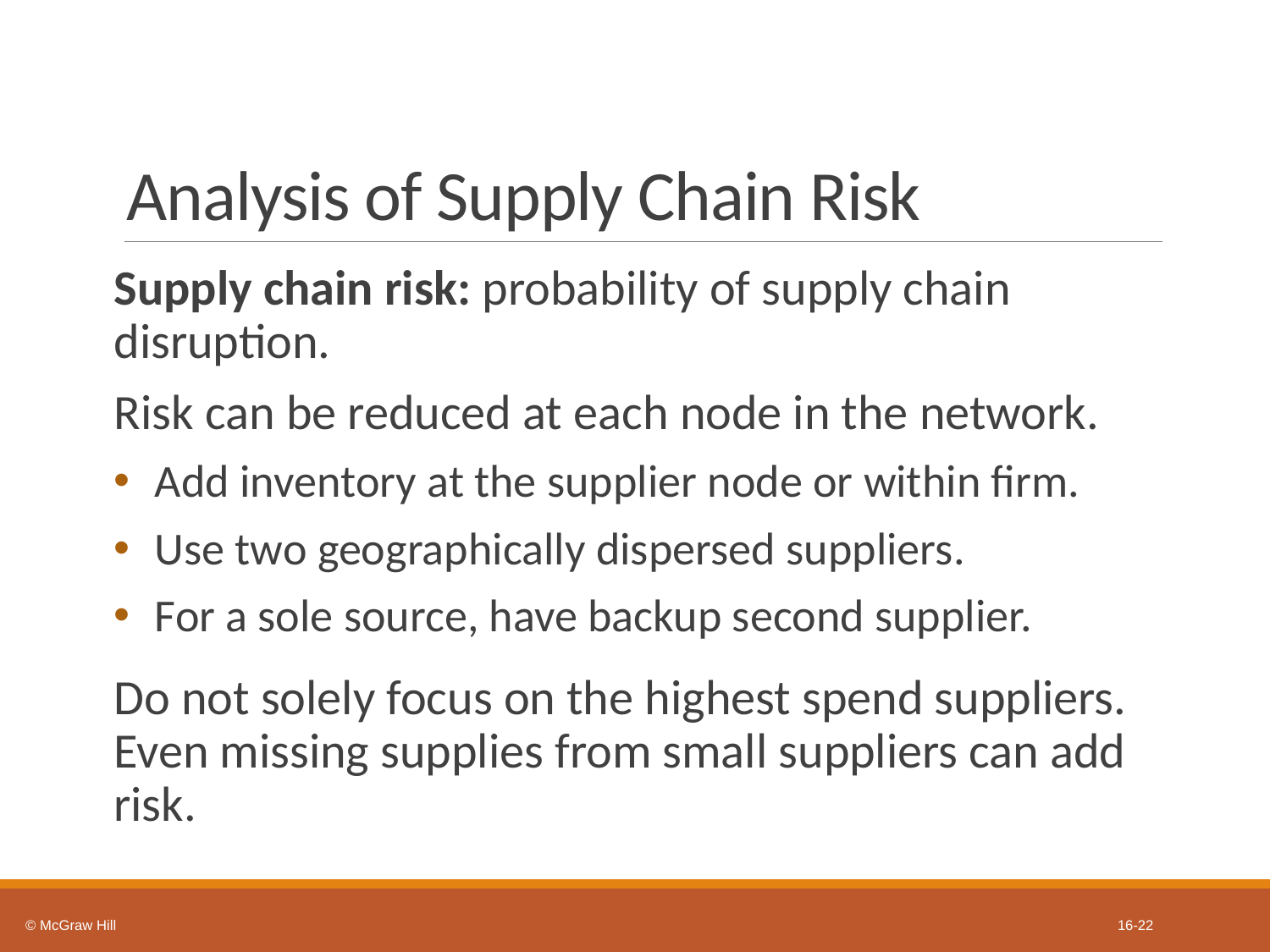

# Analysis of Supply Chain Risk
Supply chain risk: probability of supply chain disruption.
Risk can be reduced at each node in the network.
Add inventory at the supplier node or within firm.
Use two geographically dispersed suppliers.
For a sole source, have backup second supplier.
Do not solely focus on the highest spend suppliers. Even missing supplies from small suppliers can add risk.